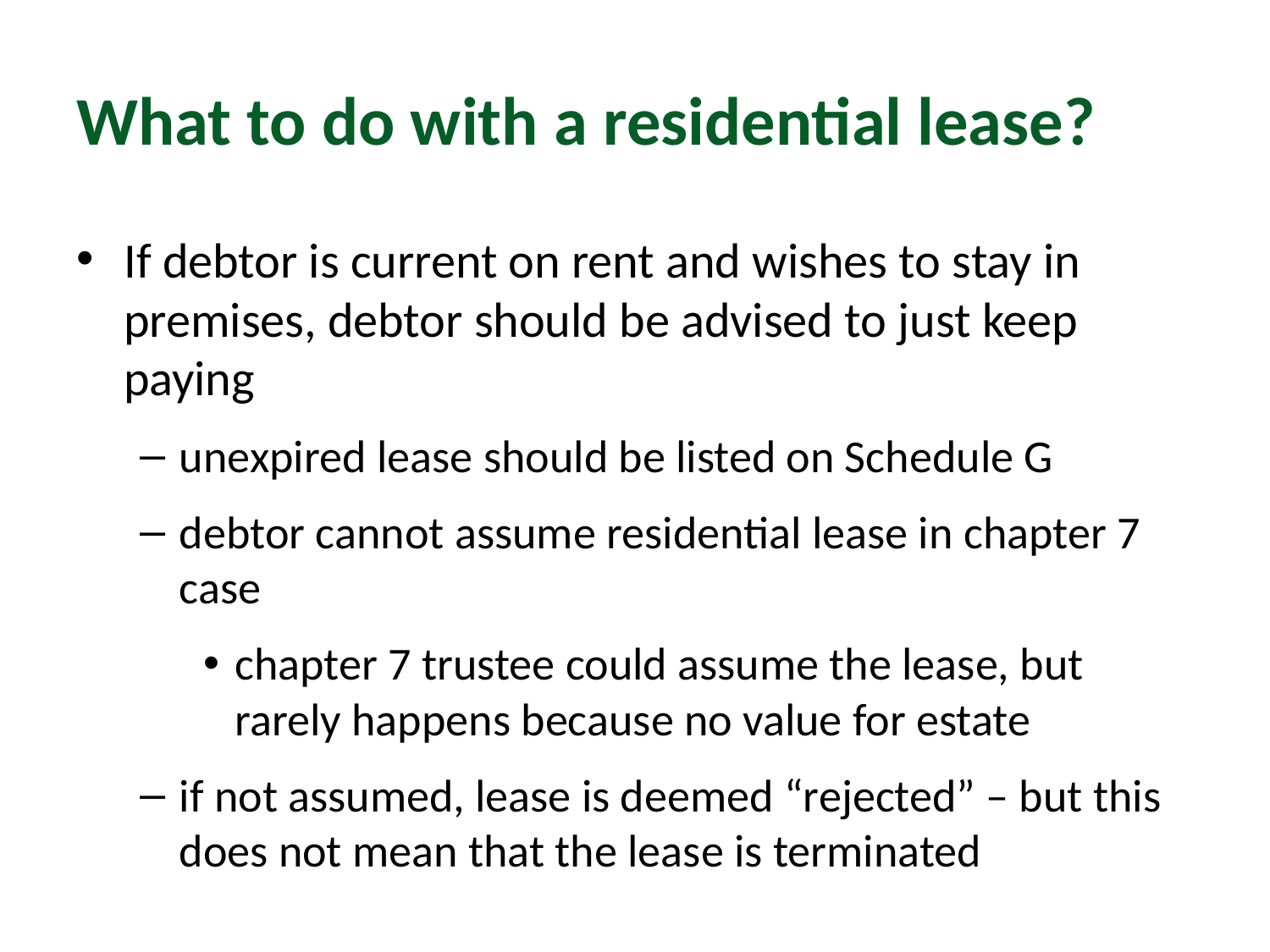

# What to do with a residential lease?
If debtor is current on rent and wishes to stay in premises, debtor should be advised to just keep paying
unexpired lease should be listed on Schedule G
debtor cannot assume residential lease in chapter 7 case
chapter 7 trustee could assume the lease, but rarely happens because no value for estate
if not assumed, lease is deemed “rejected” – but this does not mean that the lease is terminated